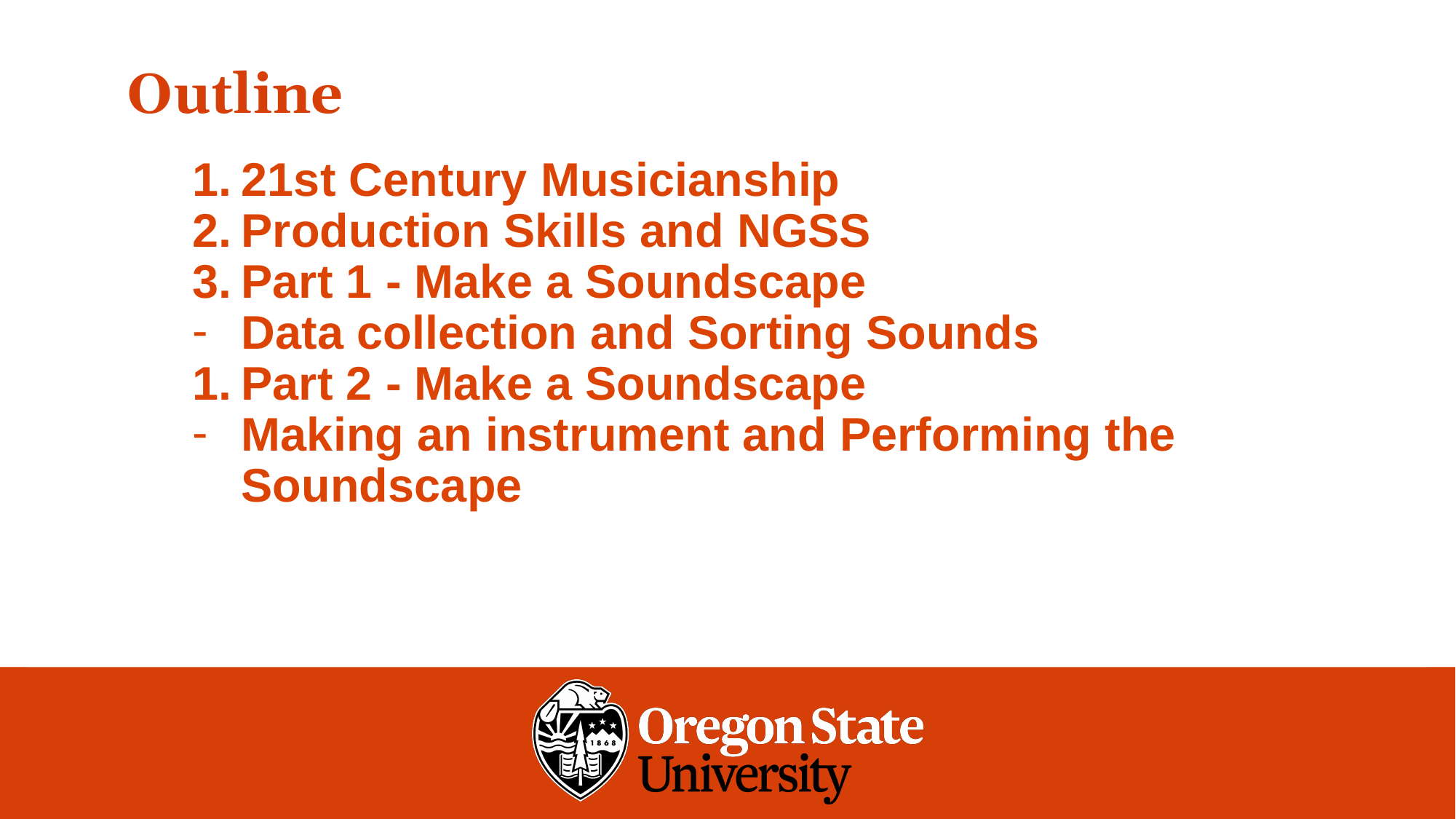

Outline
# 21st Century Musicianship
Production Skills and NGSS
Part 1 - Make a Soundscape
Data collection and Sorting Sounds
Part 2 - Make a Soundscape
Making an instrument and Performing the Soundscape